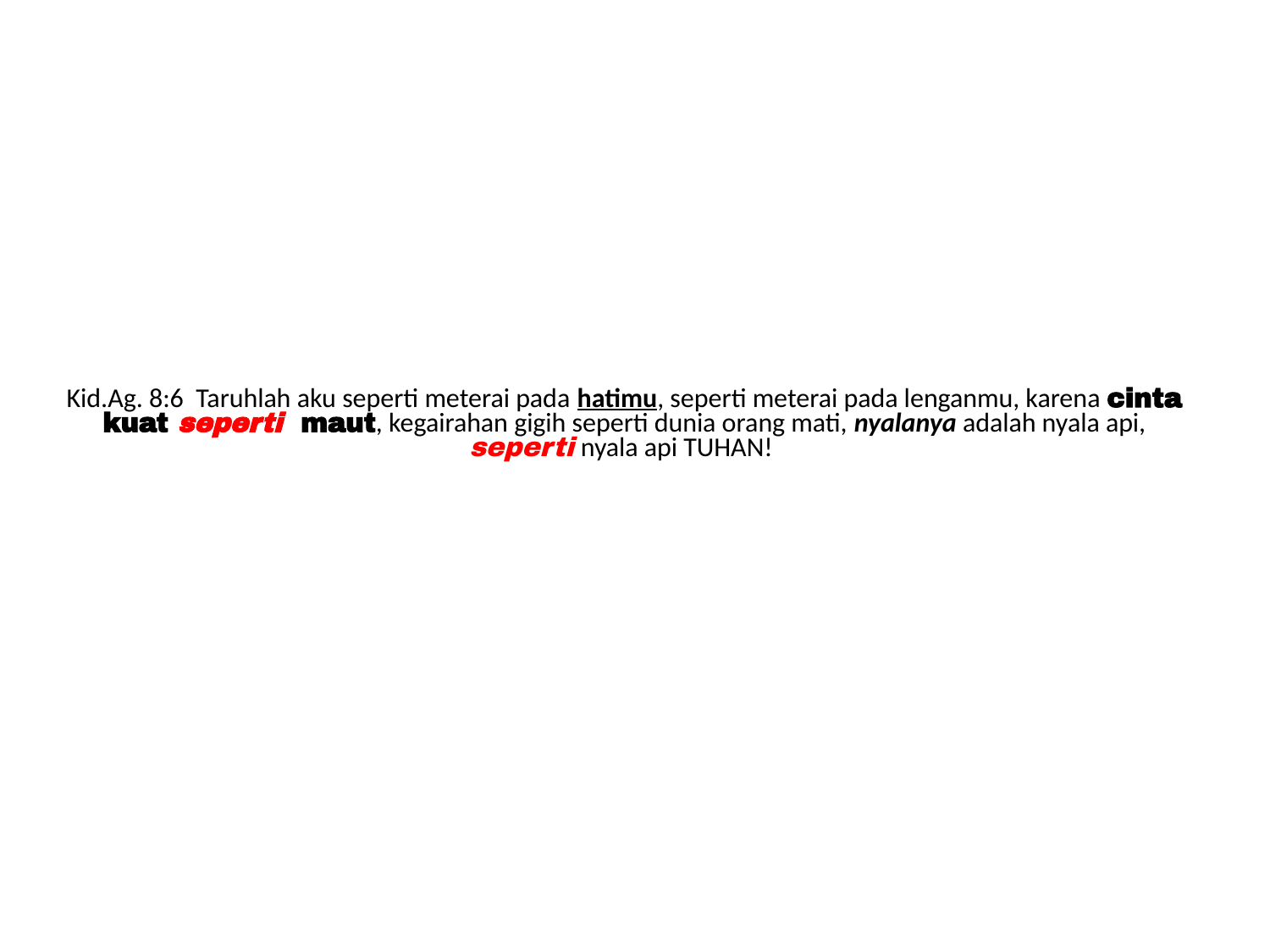

# Kid.Ag. 8:6  Taruhlah aku seperti meterai pada hatimu, seperti meterai pada lenganmu, karena cinta kuat seperti  maut, kegairahan gigih seperti dunia orang mati, nyalanya adalah nyala api, seperti nyala api TUHAN!